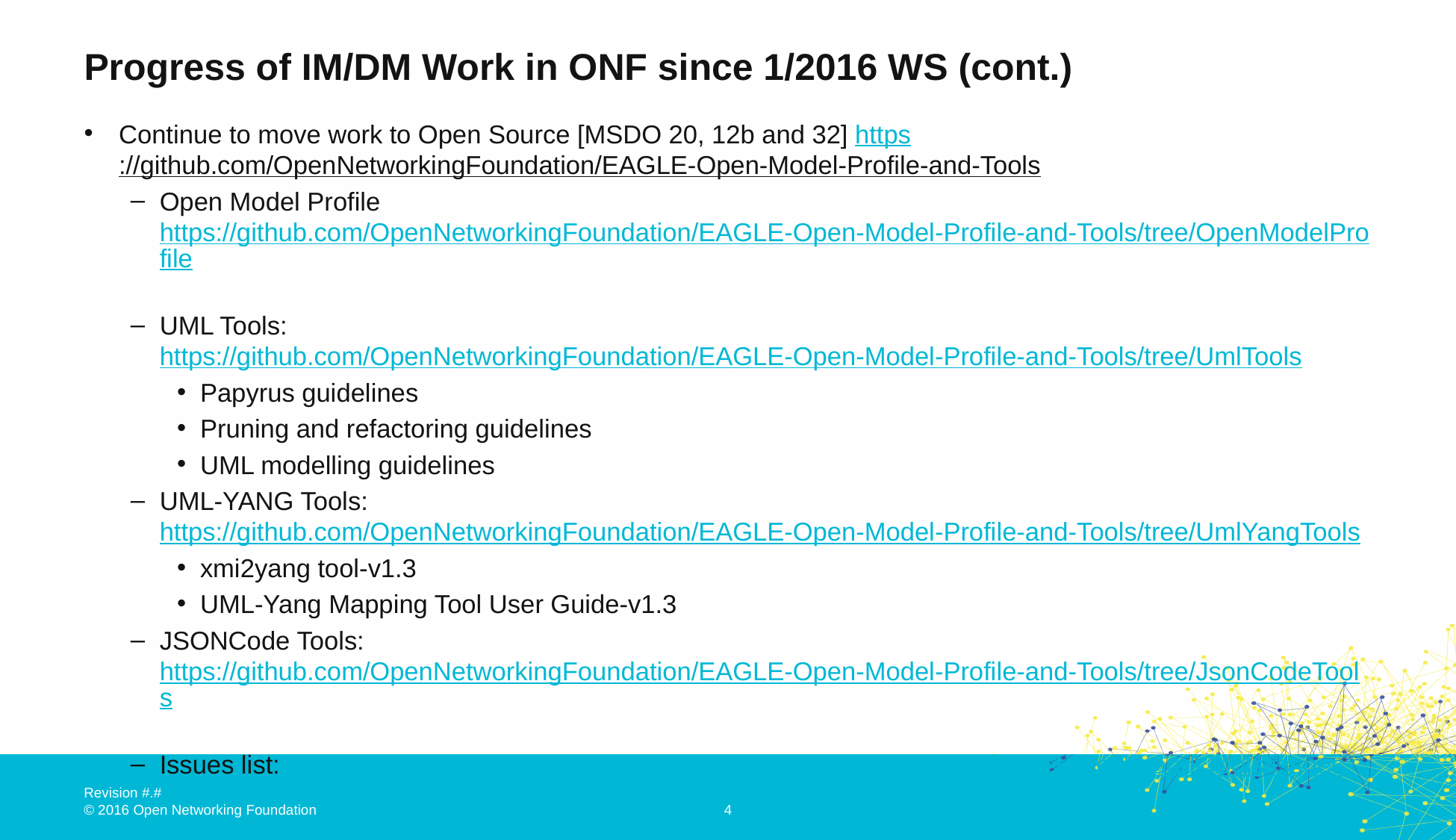

# Progress of IM/DM Work in ONF since 1/2016 WS (cont.)
Continue to move work to Open Source [MSDO 20, 12b and 32] https://github.com/OpenNetworkingFoundation/EAGLE-Open-Model-Profile-and-Tools
Open Model Profile https://github.com/OpenNetworkingFoundation/EAGLE-Open-Model-Profile-and-Tools/tree/OpenModelProfile
UML Tools: https://github.com/OpenNetworkingFoundation/EAGLE-Open-Model-Profile-and-Tools/tree/UmlTools
Papyrus guidelines
Pruning and refactoring guidelines
UML modelling guidelines
UML-YANG Tools: https://github.com/OpenNetworkingFoundation/EAGLE-Open-Model-Profile-and-Tools/tree/UmlYangTools
xmi2yang tool-v1.3
UML-Yang Mapping Tool User Guide-v1.3
JSONCode Tools: https://github.com/OpenNetworkingFoundation/EAGLE-Open-Model-Profile-and-Tools/tree/JsonCodeTools
Issues list: https://github.com/OpenNetworkingFoundation/EAGLE-Open-Model-Profile-and-Tools/issues

4